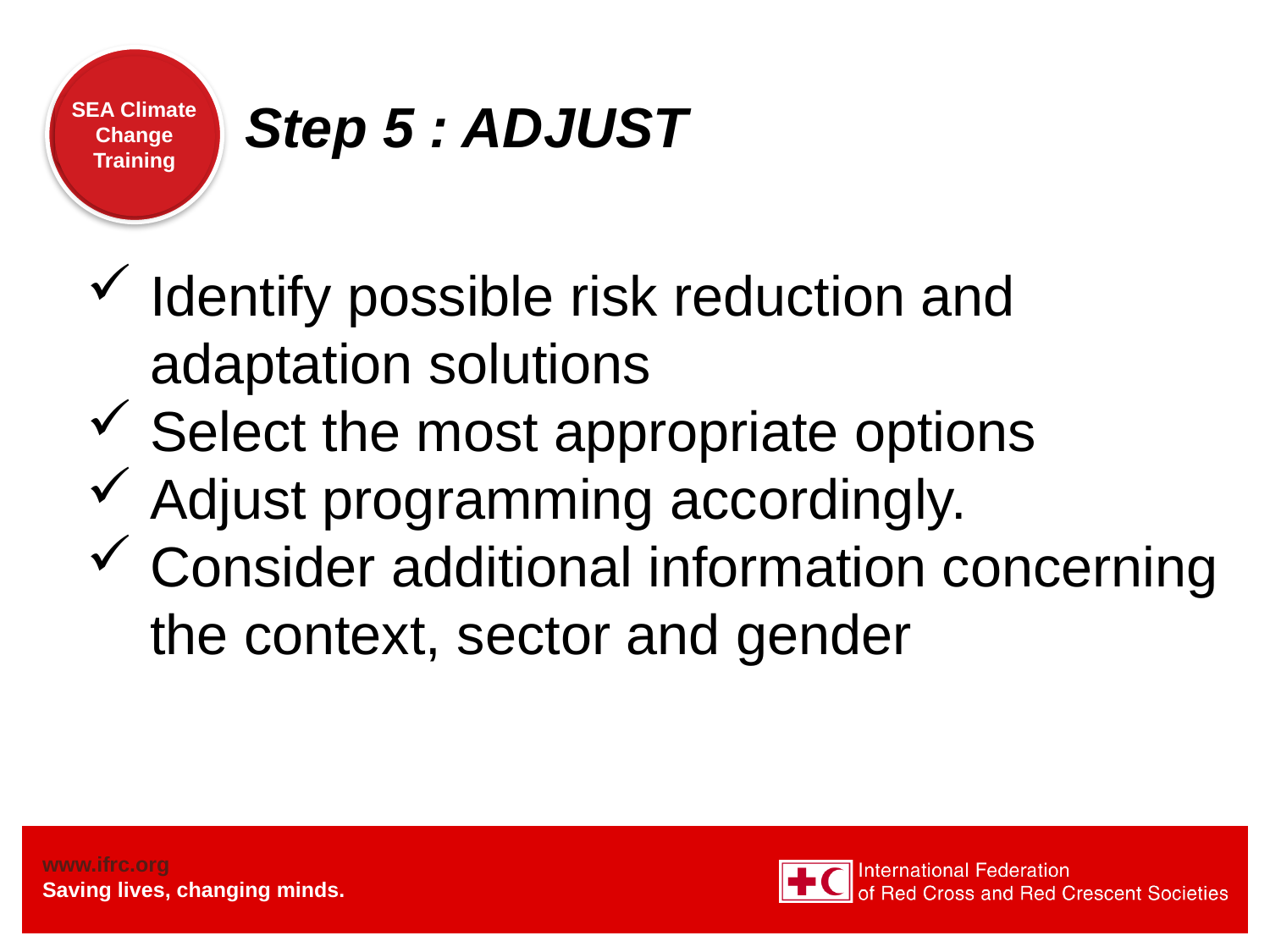

Step 5 : ADJUST
Identify possible risk reduction and adaptation solutions
Select the most appropriate options
Adjust programming accordingly.
Consider additional information concerning the context, sector and gender